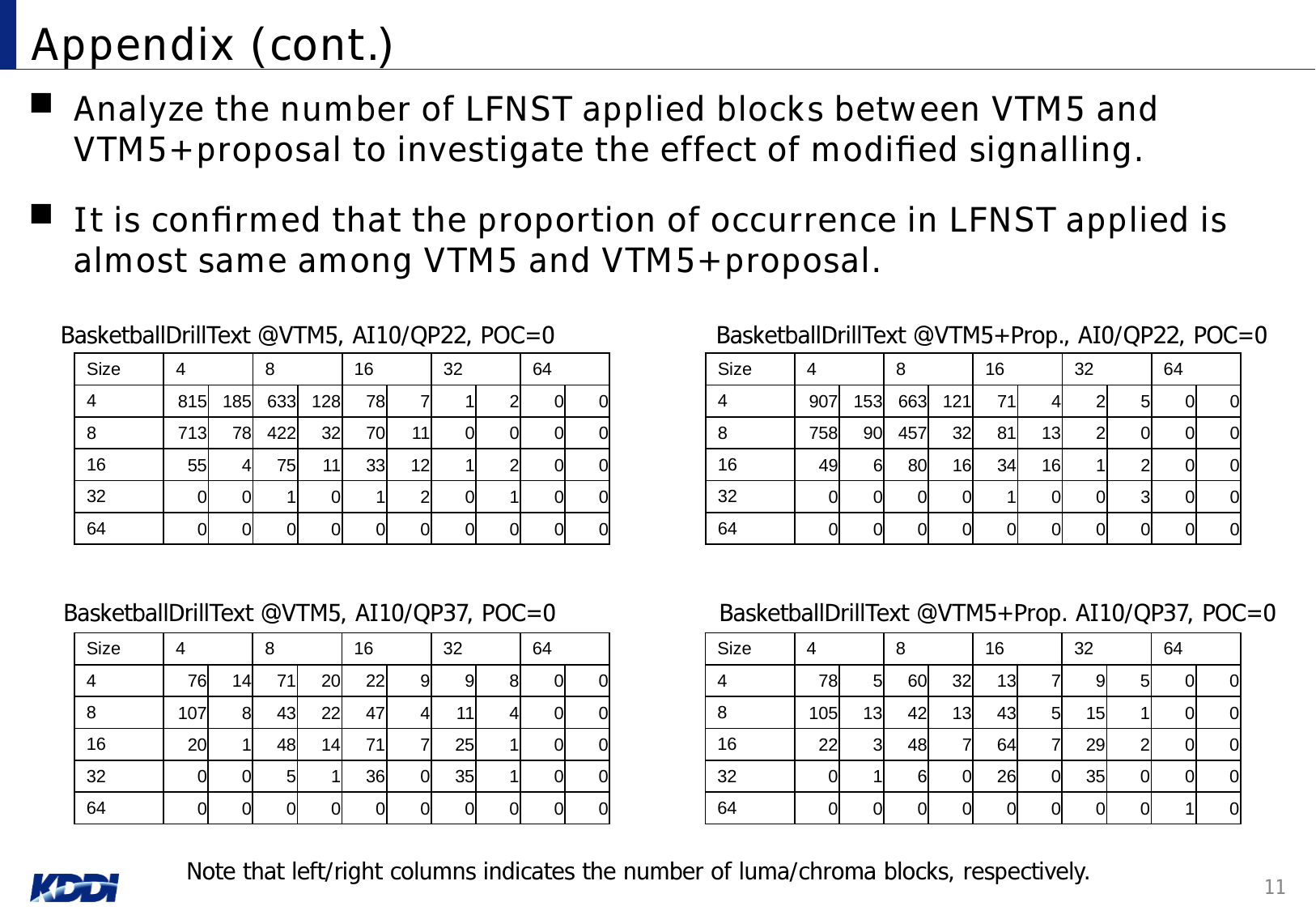

# Appendix (cont.)
Analyze the number of LFNST applied blocks between VTM5 and VTM5+proposal to investigate the effect of modified signalling.
It is confirmed that the proportion of occurrence in LFNST applied is almost same among VTM5 and VTM5+proposal.
BasketballDrillText @VTM5, AI10/QP22, POC=0
BasketballDrillText @VTM5+Prop., AI0/QP22, POC=0
| Size | 4 |  | 8 |  | 16 |  | 32 |  | 64 |  |
| --- | --- | --- | --- | --- | --- | --- | --- | --- | --- | --- |
| 4 | 815 | 185 | 633 | 128 | 78 | 7 | 1 | 2 | 0 | 0 |
| 8 | 713 | 78 | 422 | 32 | 70 | 11 | 0 | 0 | 0 | 0 |
| 16 | 55 | 4 | 75 | 11 | 33 | 12 | 1 | 2 | 0 | 0 |
| 32 | 0 | 0 | 1 | 0 | 1 | 2 | 0 | 1 | 0 | 0 |
| 64 | 0 | 0 | 0 | 0 | 0 | 0 | 0 | 0 | 0 | 0 |
| Size | 4 |  | 8 |  | 16 |  | 32 |  | 64 |  |
| --- | --- | --- | --- | --- | --- | --- | --- | --- | --- | --- |
| 4 | 907 | 153 | 663 | 121 | 71 | 4 | 2 | 5 | 0 | 0 |
| 8 | 758 | 90 | 457 | 32 | 81 | 13 | 2 | 0 | 0 | 0 |
| 16 | 49 | 6 | 80 | 16 | 34 | 16 | 1 | 2 | 0 | 0 |
| 32 | 0 | 0 | 0 | 0 | 1 | 0 | 0 | 3 | 0 | 0 |
| 64 | 0 | 0 | 0 | 0 | 0 | 0 | 0 | 0 | 0 | 0 |
BasketballDrillText @VTM5, AI10/QP37, POC=0
BasketballDrillText @VTM5+Prop. AI10/QP37, POC=0
| Size | 4 |  | 8 |  | 16 |  | 32 |  | 64 |  |
| --- | --- | --- | --- | --- | --- | --- | --- | --- | --- | --- |
| 4 | 76 | 14 | 71 | 20 | 22 | 9 | 9 | 8 | 0 | 0 |
| 8 | 107 | 8 | 43 | 22 | 47 | 4 | 11 | 4 | 0 | 0 |
| 16 | 20 | 1 | 48 | 14 | 71 | 7 | 25 | 1 | 0 | 0 |
| 32 | 0 | 0 | 5 | 1 | 36 | 0 | 35 | 1 | 0 | 0 |
| 64 | 0 | 0 | 0 | 0 | 0 | 0 | 0 | 0 | 0 | 0 |
| Size | 4 |  | 8 |  | 16 |  | 32 |  | 64 |  |
| --- | --- | --- | --- | --- | --- | --- | --- | --- | --- | --- |
| 4 | 78 | 5 | 60 | 32 | 13 | 7 | 9 | 5 | 0 | 0 |
| 8 | 105 | 13 | 42 | 13 | 43 | 5 | 15 | 1 | 0 | 0 |
| 16 | 22 | 3 | 48 | 7 | 64 | 7 | 29 | 2 | 0 | 0 |
| 32 | 0 | 1 | 6 | 0 | 26 | 0 | 35 | 0 | 0 | 0 |
| 64 | 0 | 0 | 0 | 0 | 0 | 0 | 0 | 0 | 1 | 0 |
Note that left/right columns indicates the number of luma/chroma blocks, respectively.
11